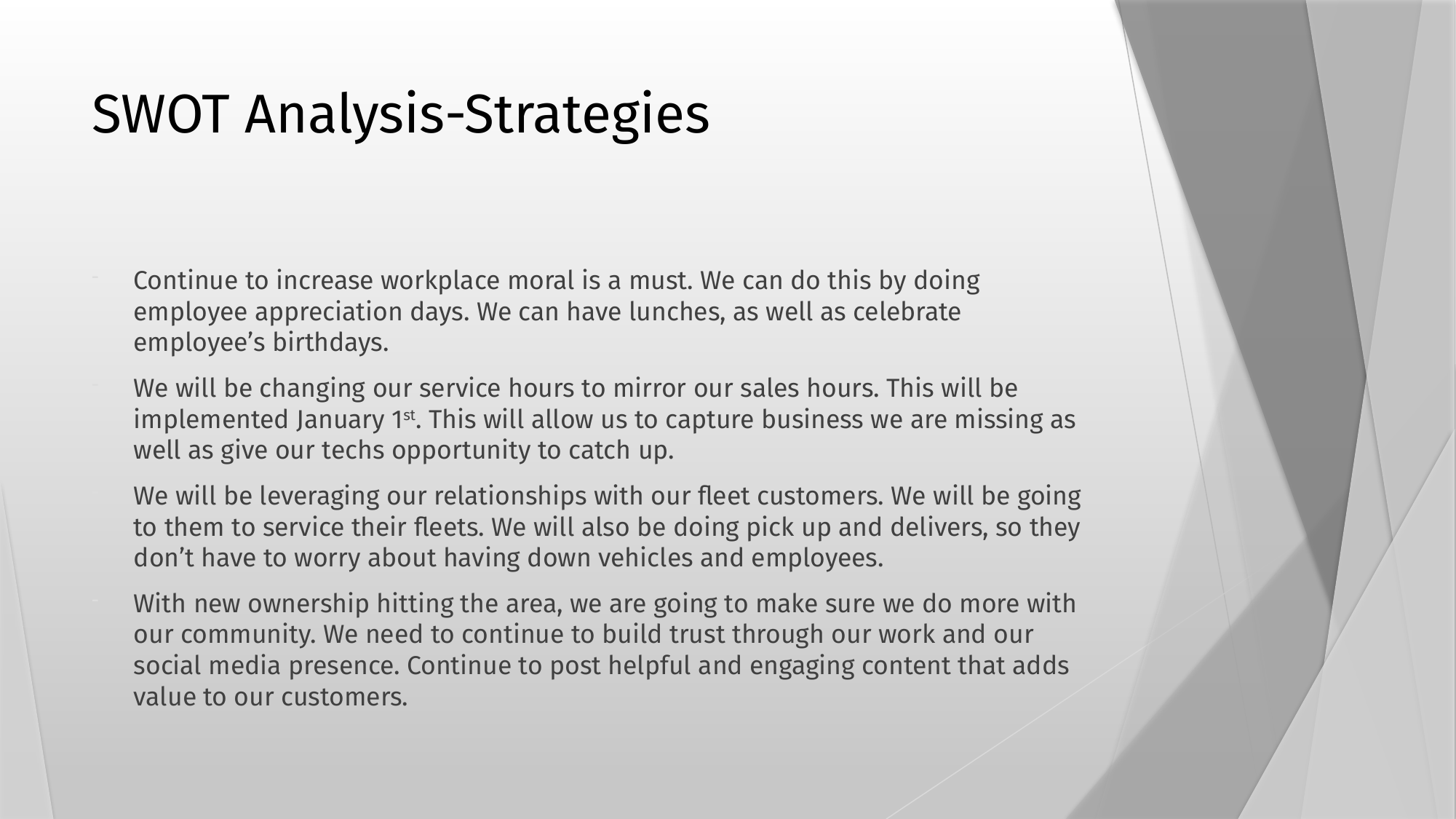

# SWOT Analysis-Strategies
Continue to increase workplace moral is a must. We can do this by doing employee appreciation days. We can have lunches, as well as celebrate employee’s birthdays.
We will be changing our service hours to mirror our sales hours. This will be implemented January 1st. This will allow us to capture business we are missing as well as give our techs opportunity to catch up.
We will be leveraging our relationships with our fleet customers. We will be going to them to service their fleets. We will also be doing pick up and delivers, so they don’t have to worry about having down vehicles and employees.
With new ownership hitting the area, we are going to make sure we do more with our community. We need to continue to build trust through our work and our social media presence. Continue to post helpful and engaging content that adds value to our customers.